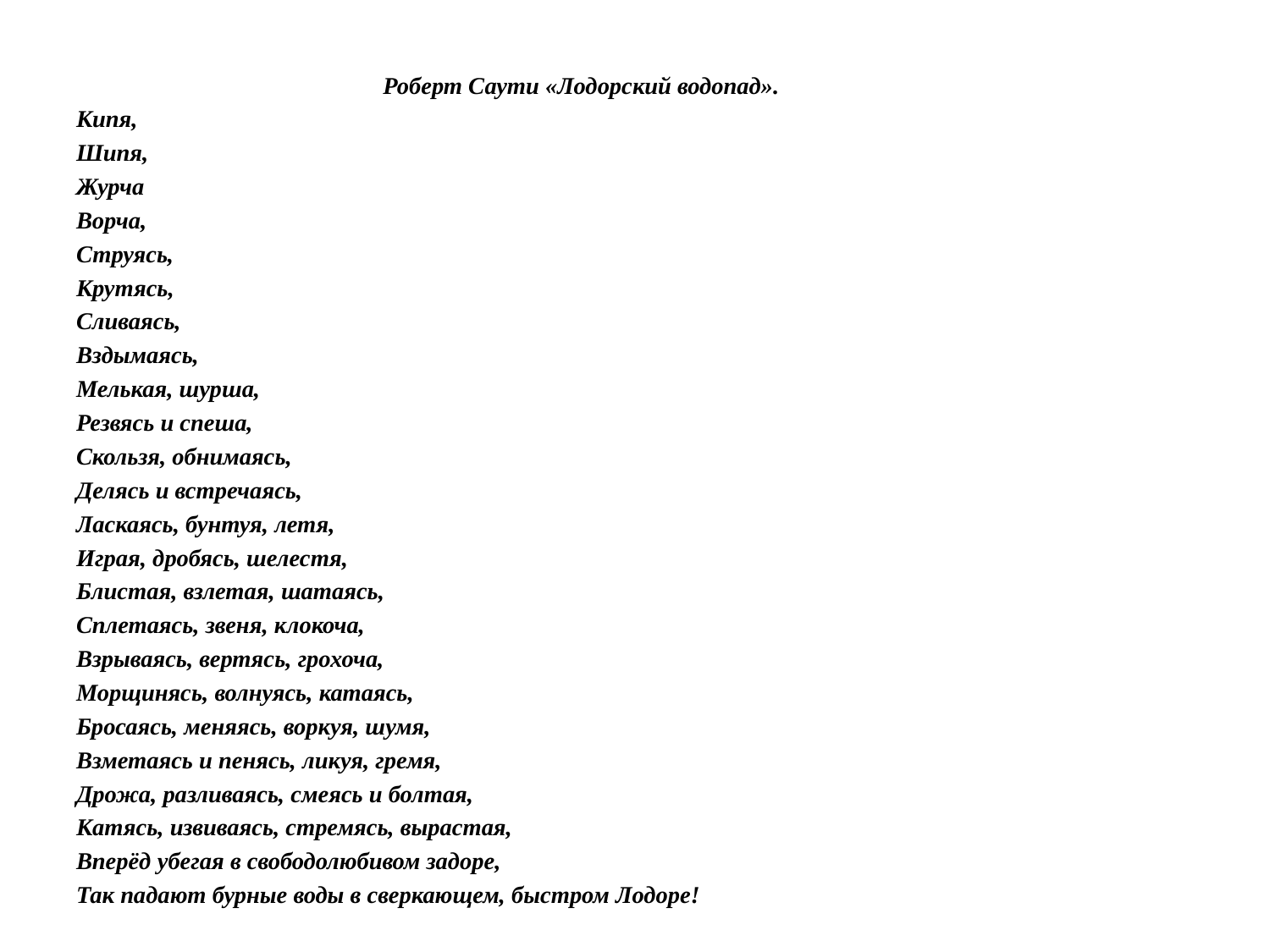

#

                                                  Роберт Саути «Лодорский водопад».
Кипя,
Шипя,
Журча
Ворча,
Струясь,
Крутясь,
Сливаясь,
Вздымаясь,
Мелькая, шурша,
Резвясь и спеша,
Скользя, обнимаясь,
Делясь и встречаясь,
Ласкаясь, бунтуя, летя,
Играя, дробясь, шелестя,
Блистая, взлетая, шатаясь,
Сплетаясь, звеня, клокоча,
Взрываясь, вертясь, грохоча,
Морщинясь, волнуясь, катаясь,
Бросаясь, меняясь, воркуя, шумя,
Взметаясь и пенясь, ликуя, гремя,
Дрожа, разливаясь, смеясь и болтая,
Катясь, извиваясь, стремясь, вырастая,
Вперёд убегая в свободолюбивом задоре,
Так падают бурные воды в сверкающем, быстром Лодоре!